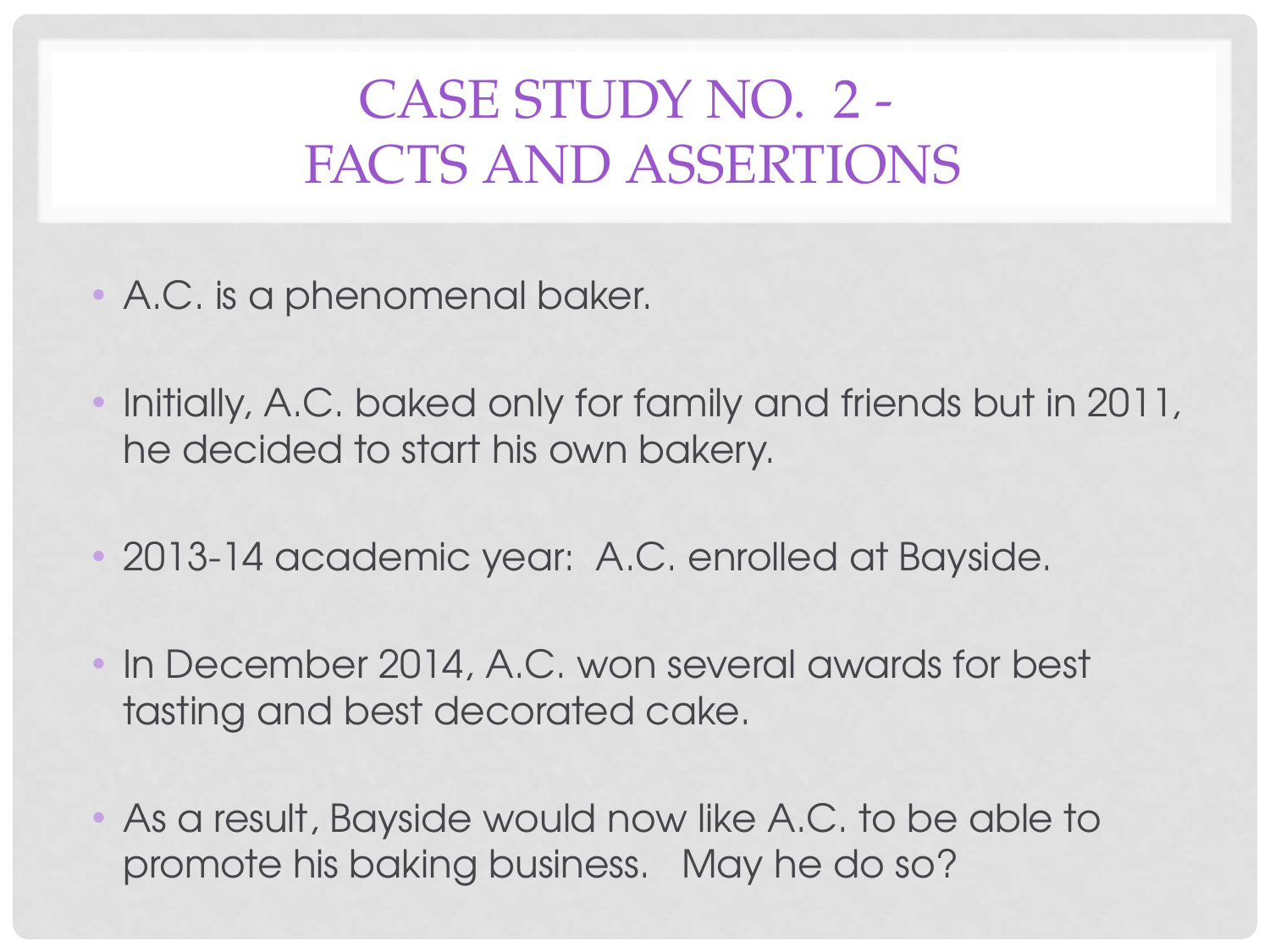

# Case study no.  2 - Facts and assertions
A.C. is a phenomenal baker.

Initially, A.C. baked only for family and friends but in 2011, he decided to start his own bakery.

2013-14 academic year:  A.C. enrolled at Bayside.

In December 2014, A.C. won several awards for best tasting and best decorated cake.

As a result, Bayside would now like A.C. to be able to promote his baking business.   May he do so?